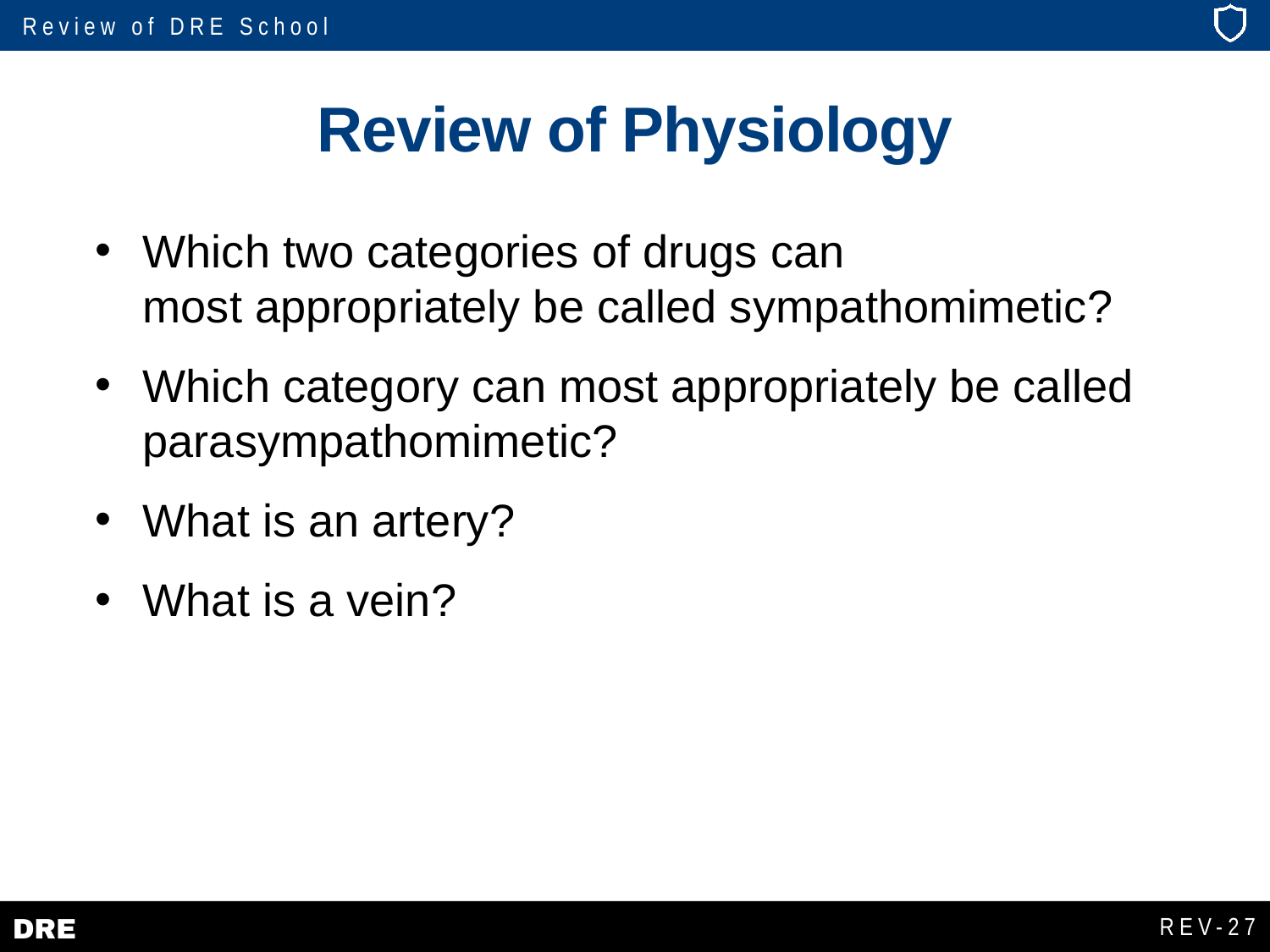

# Review of Physiology
Which two categories of drugs can
most appropriately be called sympathomimetic?
Which category can most appropriately be called parasympathomimetic?
What is an artery?
What is a vein?

REV-27